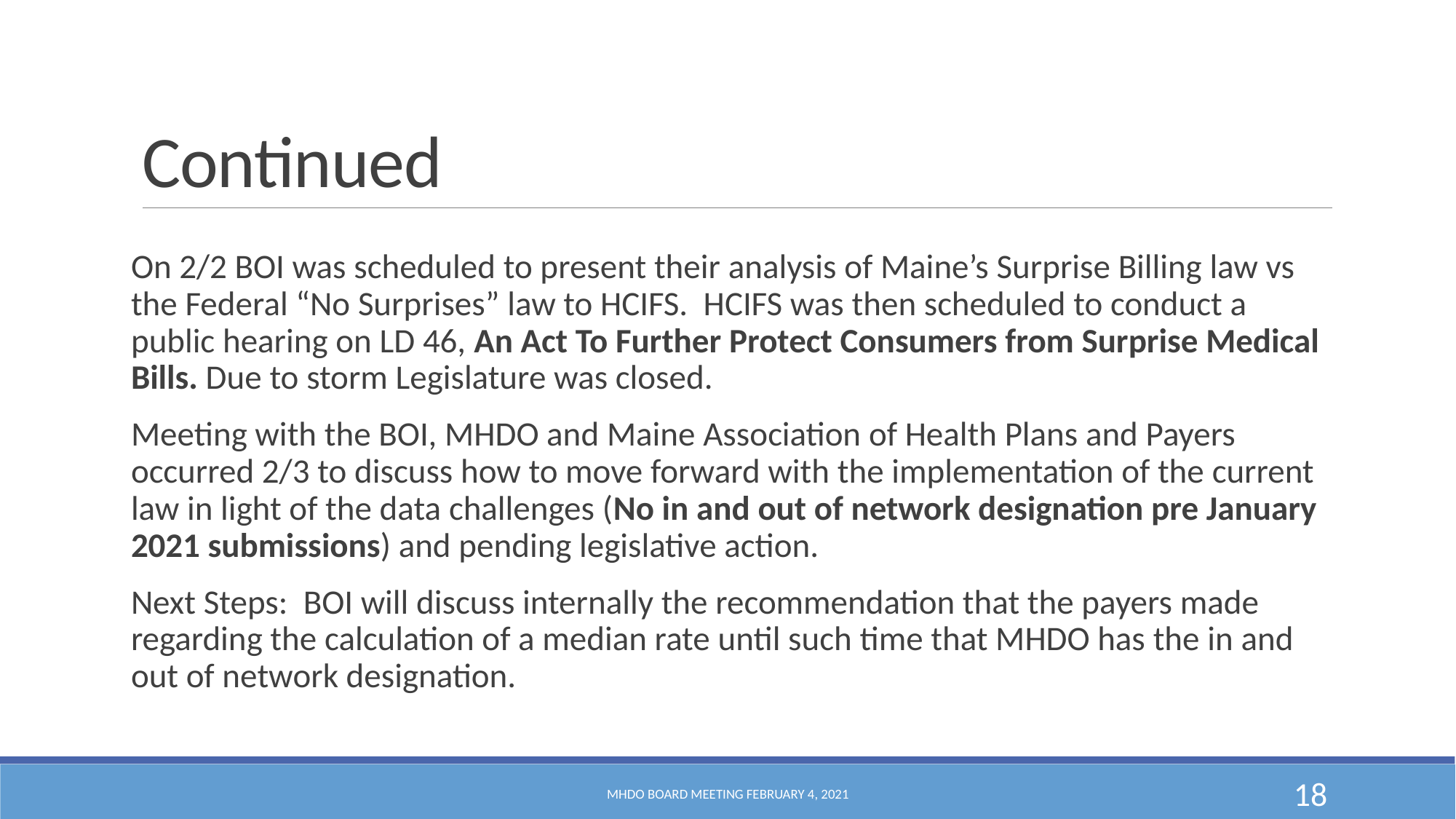

# Continued
On 2/2 BOI was scheduled to present their analysis of Maine’s Surprise Billing law vs the Federal “No Surprises” law to HCIFS.  HCIFS was then scheduled to conduct a public hearing on LD 46, An Act To Further Protect Consumers from Surprise Medical Bills. Due to storm Legislature was closed.
Meeting with the BOI, MHDO and Maine Association of Health Plans and Payers occurred 2/3 to discuss how to move forward with the implementation of the current law in light of the data challenges (No in and out of network designation pre January 2021 submissions) and pending legislative action.
Next Steps:  BOI will discuss internally the recommendation that the payers made regarding the calculation of a median rate until such time that MHDO has the in and out of network designation.

MHDO Board Meeting February 4, 2021
18